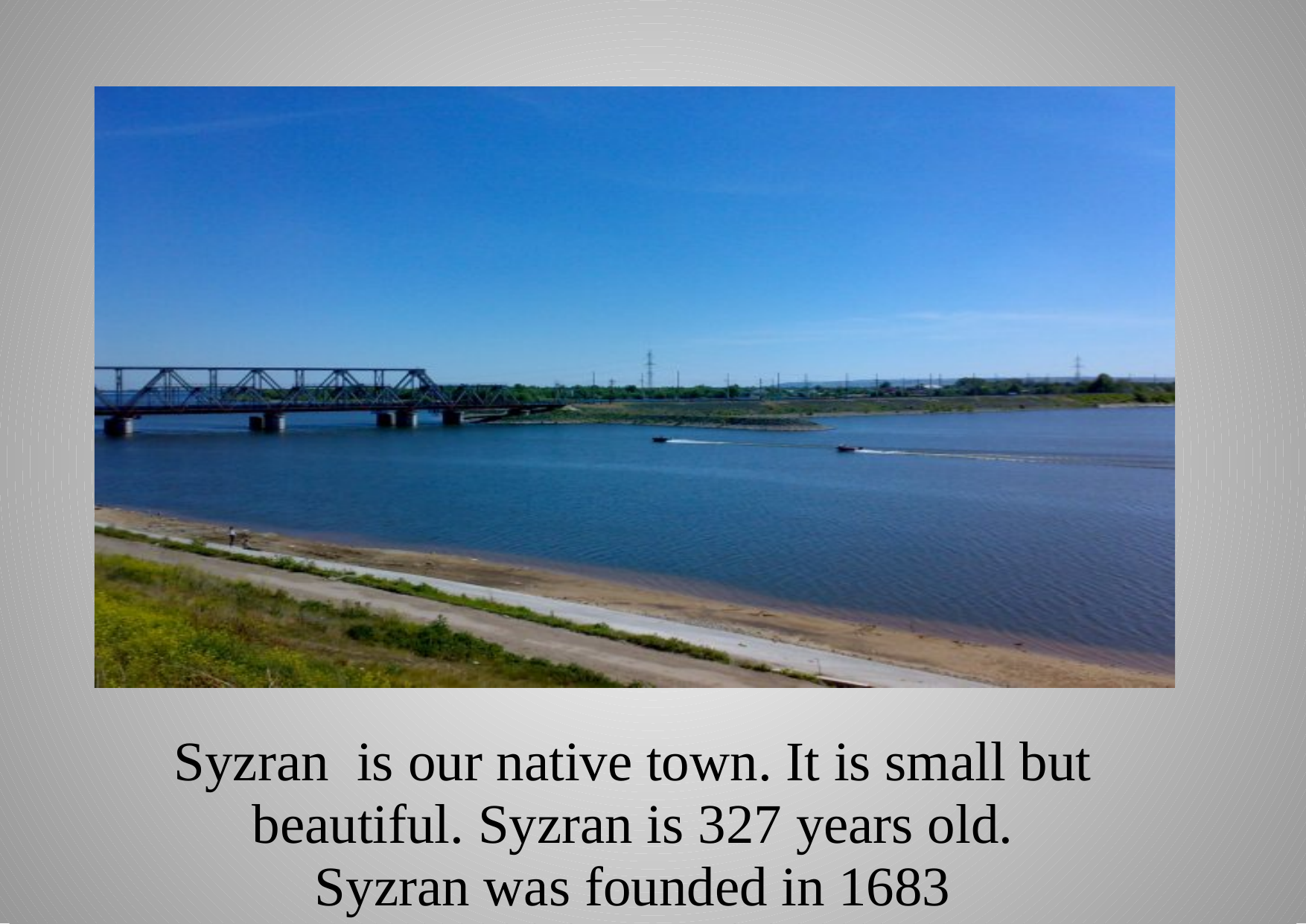

Syzran  is our native town. It is small but beautiful. Syzran is 327 years old.
Syzran was founded in 1683